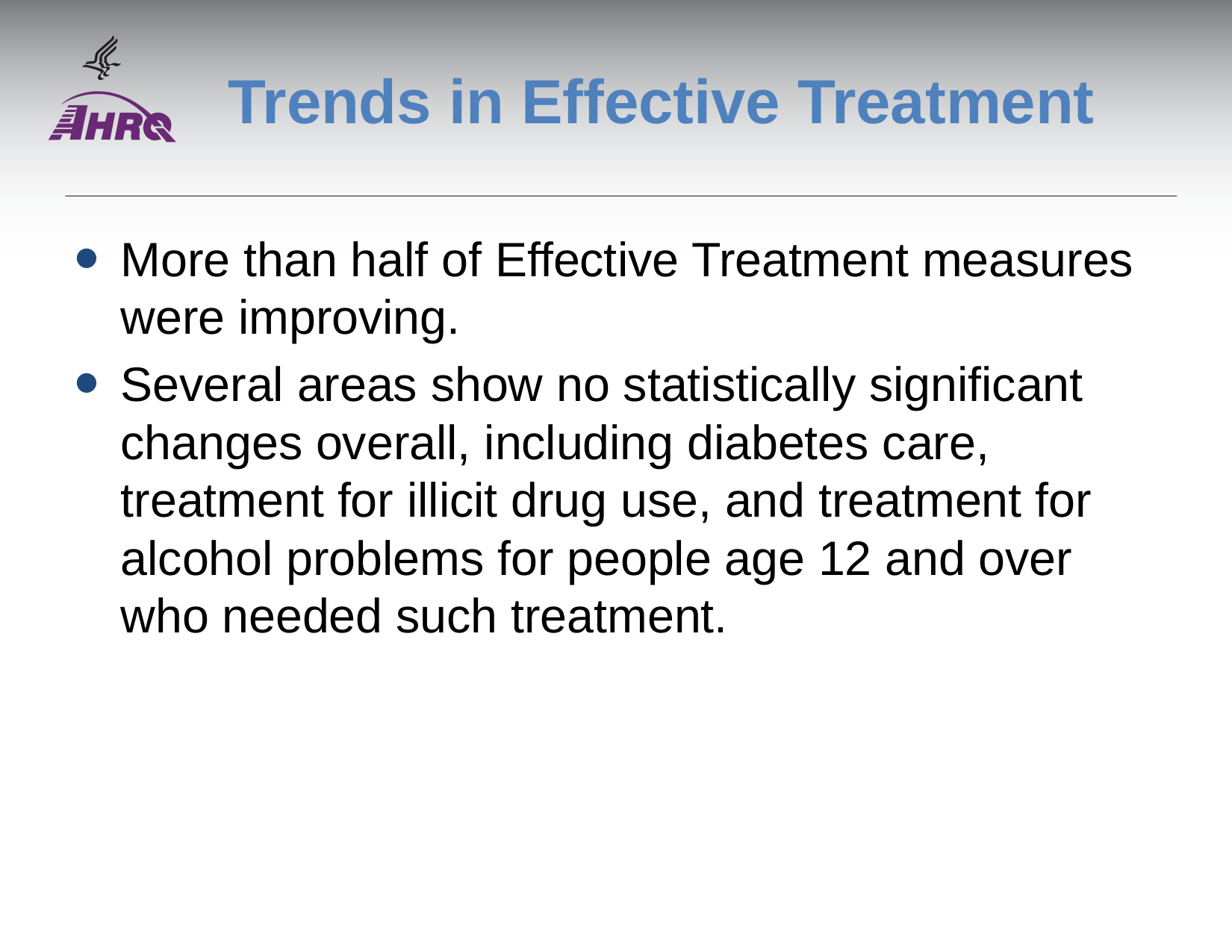

# Trends in Effective Treatment
More than half of Effective Treatment measures were improving.
Several areas show no statistically significant changes overall, including diabetes care, treatment for illicit drug use, and treatment for alcohol problems for people age 12 and over who needed such treatment.